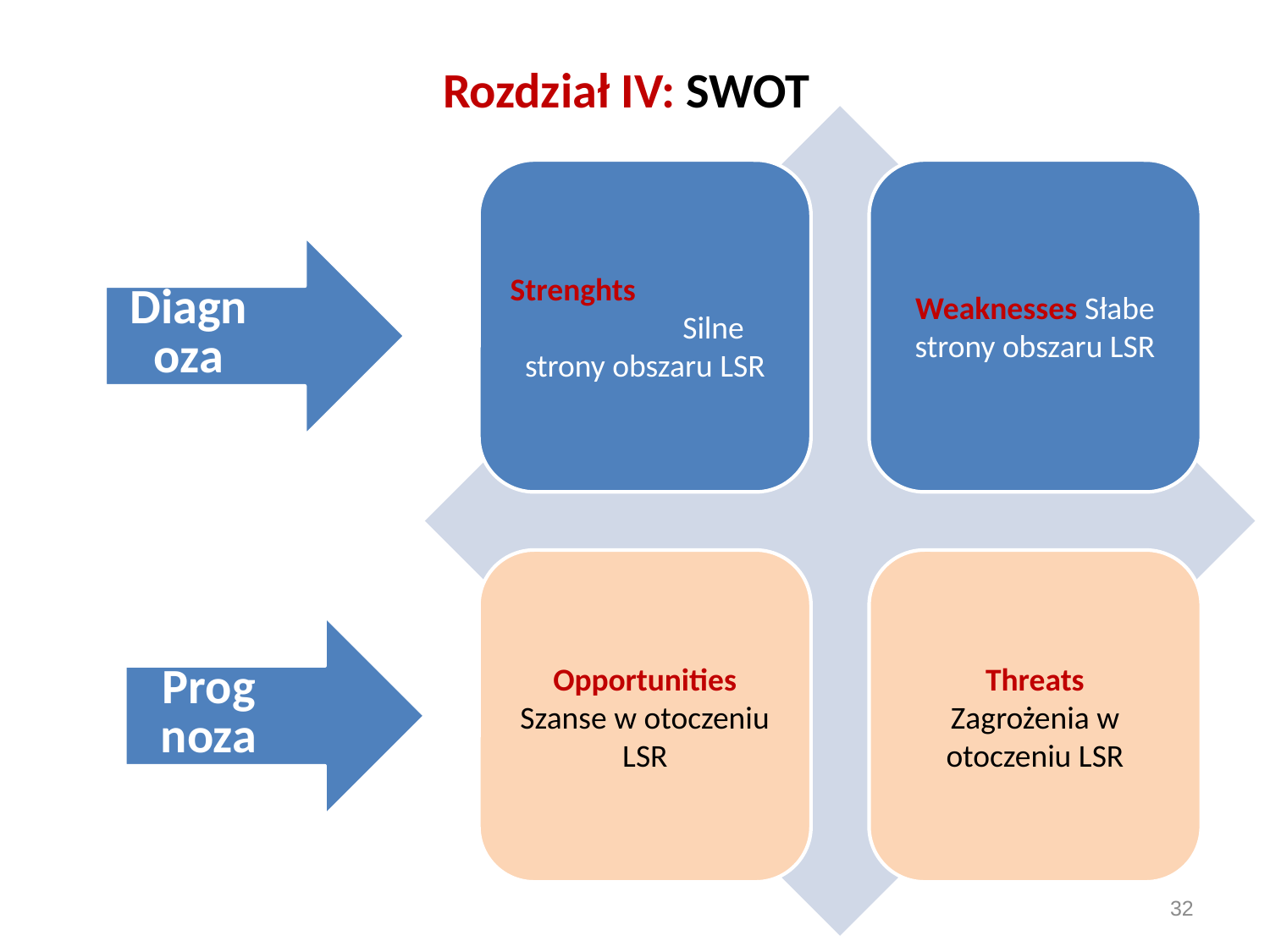

# Rozdział IV: SWOT
Strenghts                                        Silne strony obszaru LSR
Weaknesses Słabe strony obszaru LSR
Opportunities Szanse w otoczeniu LSR
Threats
Zagrożenia w otoczeniu LSR
Diagnoza
Prognoza
32